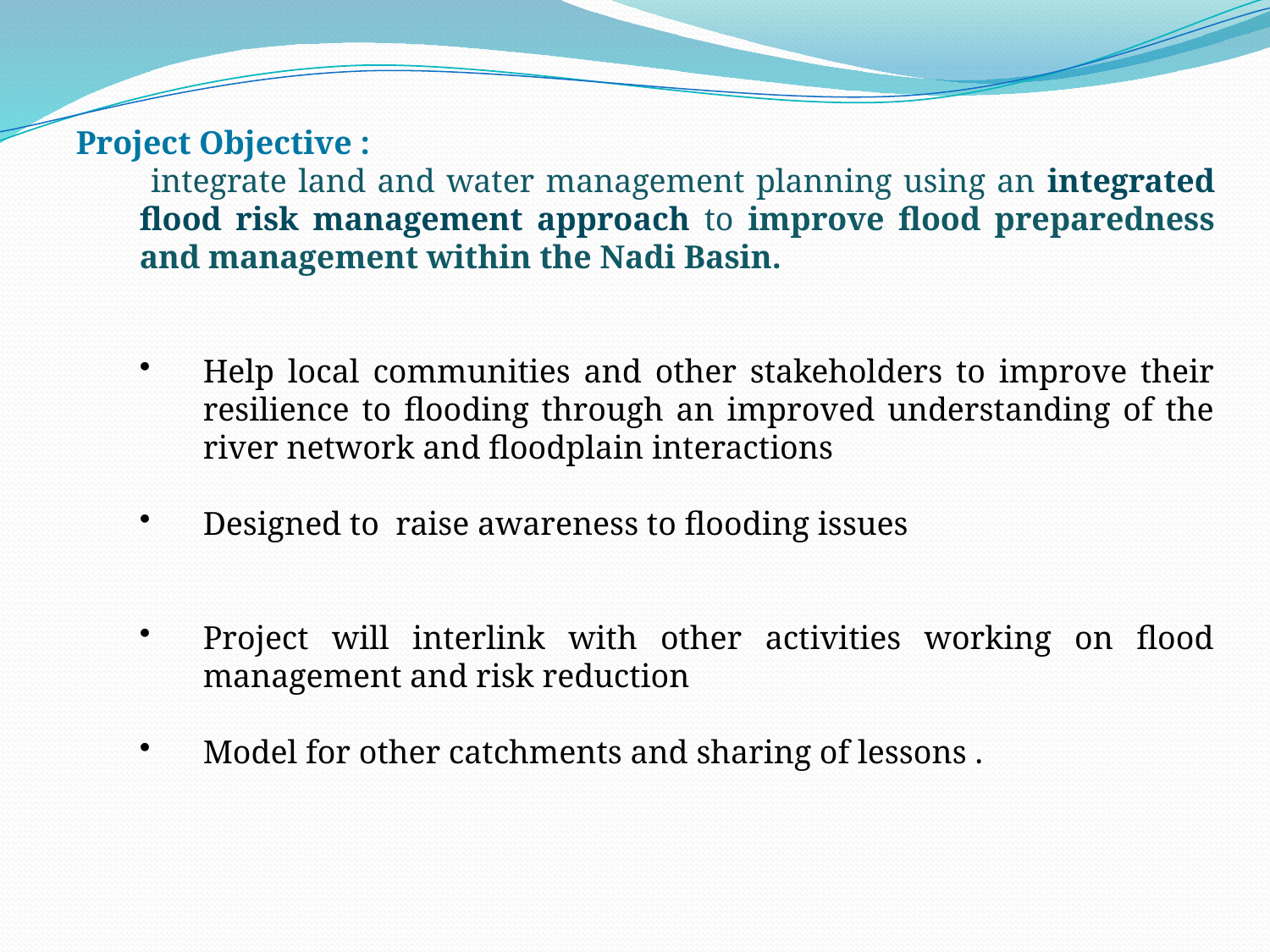

Project Objective :
	 integrate land and water management planning using an integrated flood risk management approach to improve flood preparedness and management within the Nadi Basin.

Help local communities and other stakeholders to improve their resilience to flooding through an improved understanding of the river network and floodplain interactions

Designed to  raise awareness to flooding issues

Project will interlink with other activities working on flood management and risk reduction

Model for other catchments and sharing of lessons .